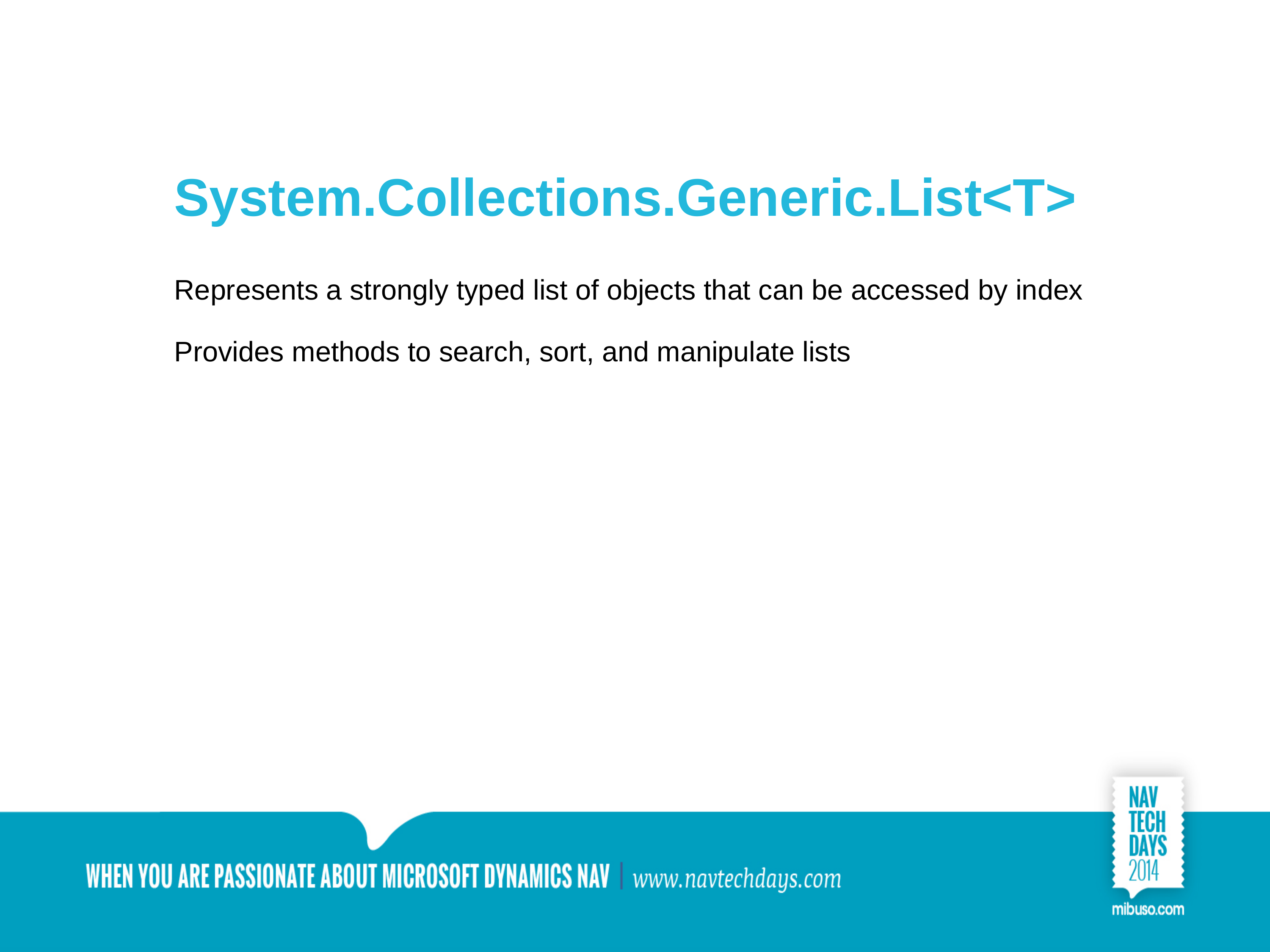

# System.Collections.Generic.List<T>
Represents a strongly typed list of objects that can be accessed by index
Provides methods to search, sort, and manipulate lists